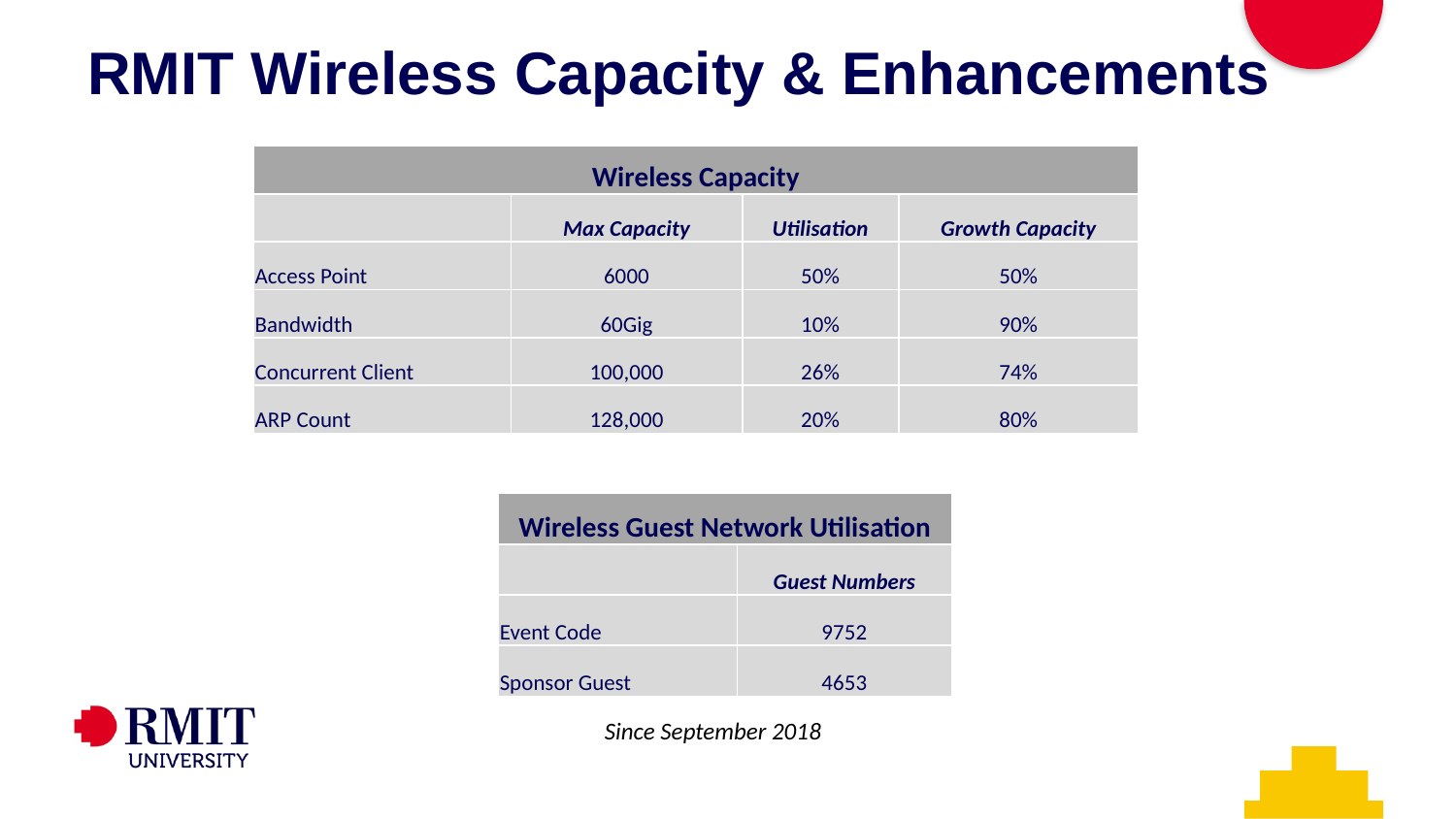

# RMIT Wireless Capacity & Enhancements

| Wireless Capacity |  |  |  |
| --- | --- | --- | --- |
|  | Max Capacity | Utilisation | Growth Capacity |
| Access Point | 6000 | 50% | 50% |
| Bandwidth | 60Gig | 10% | 90% |
| Concurrent Client | 100,000 | 26% | 74% |
| ARP Count | 128,000 | 20% | 80% |
| Wireless Guest Network Utilisation |  |
| --- | --- |
|  | Guest Numbers |
| Event Code | 9752 |
| Sponsor Guest | 4653 |
Since September 2018